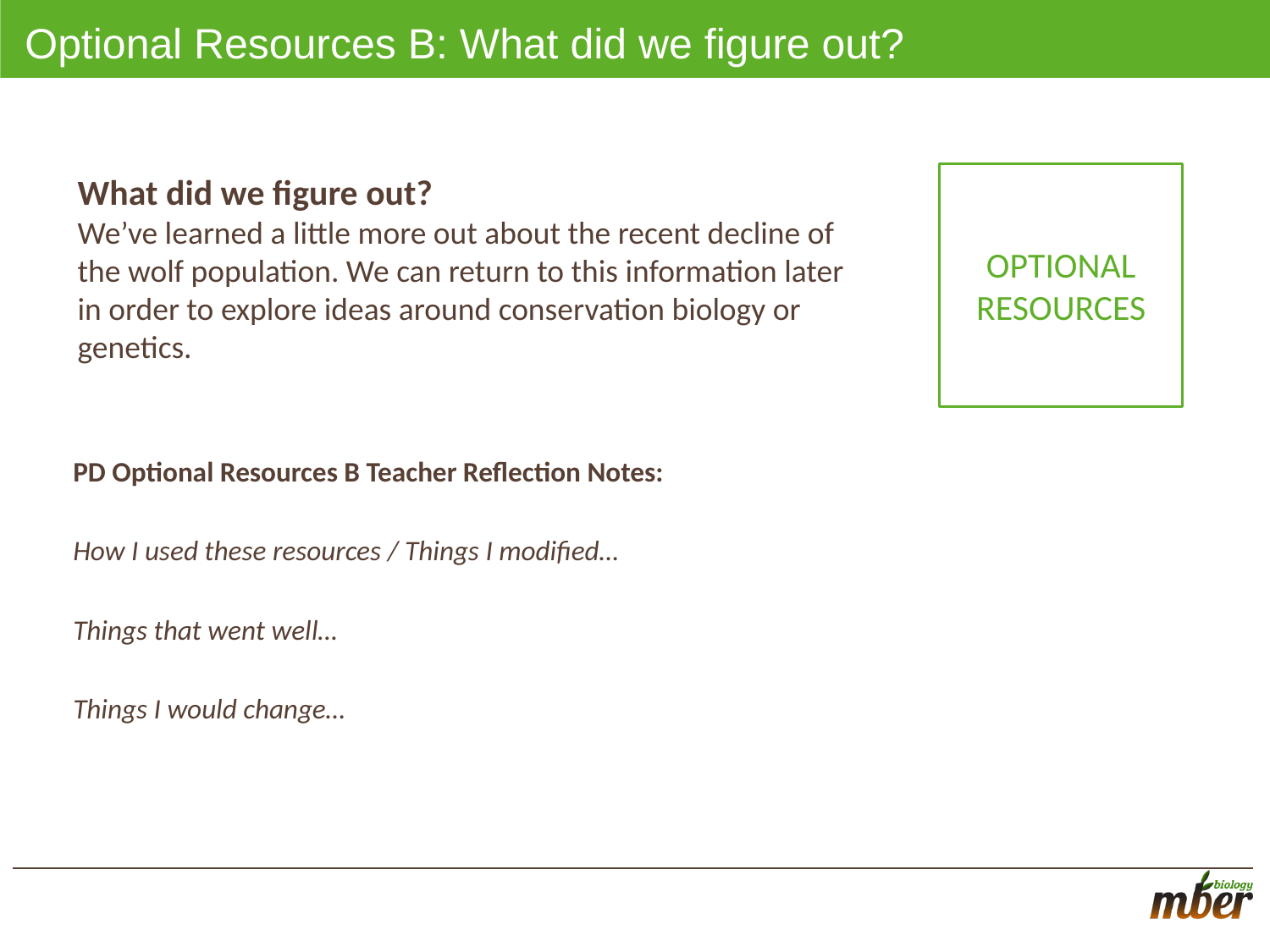

# Optional Resources B: What did we figure out?
What did we figure out?
We’ve learned a little more out about the recent decline of the wolf population. We can return to this information later in order to explore ideas around conservation biology or genetics.

OPTIONAL RESOURCES
PD Optional Resources B Teacher Reflection Notes:

How I used these resources / Things I modified…

Things that went well…

Things I would change…